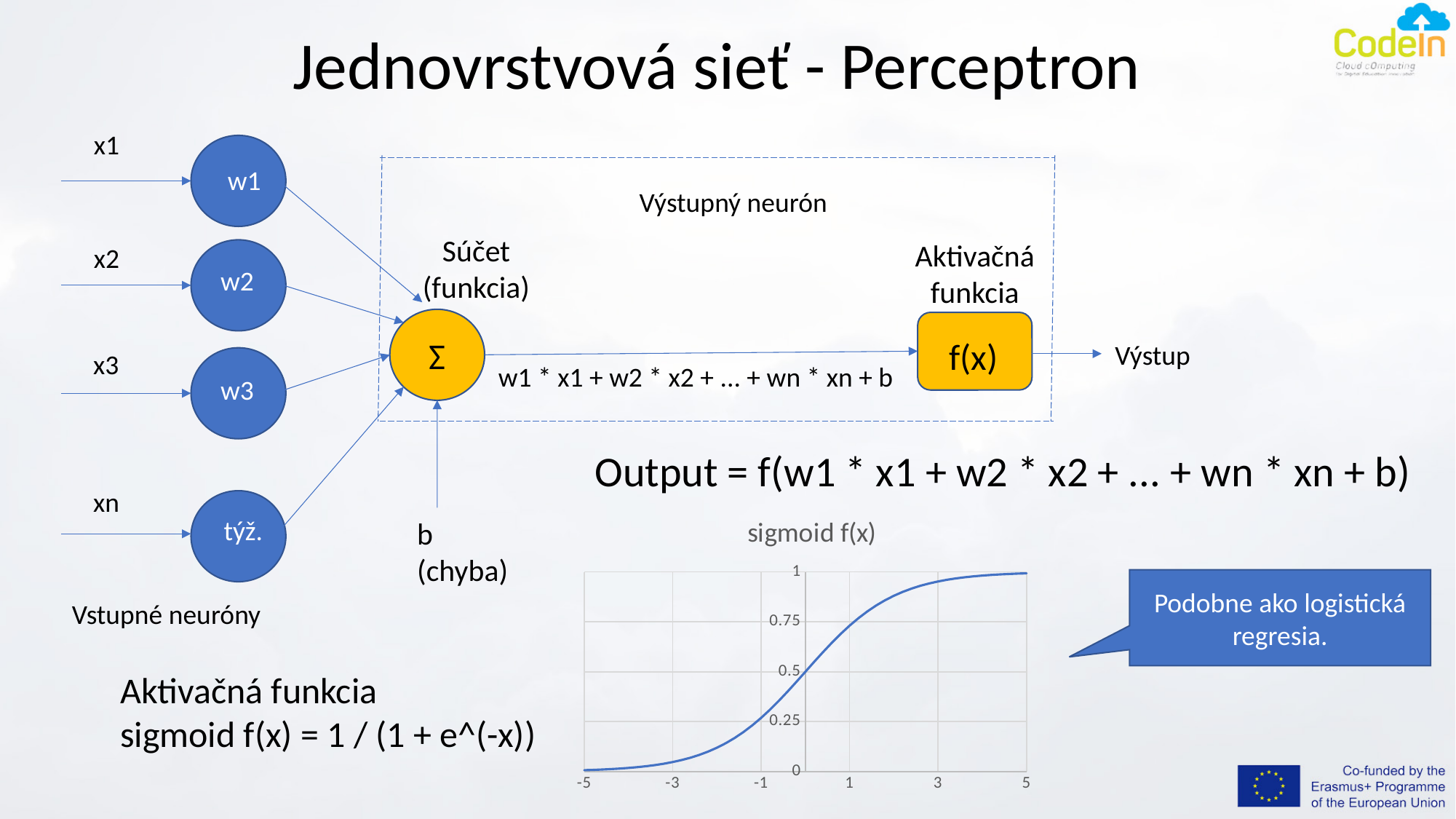

# Jednovrstvová sieť - Perceptron
x1

w1
Výstupný neurón
Súčet (funkcia)
Aktivačná funkcia
x2

w2
Σ

f(x)
Výstup
x3

w1 * x1 + w2 * x2 + ... + wn * xn + b
w3
Output = f(w1 * x1 + w2 * x2 + ... + wn * xn + b)
xn

### Chart: sigmoid f(x)

| Category | f |
|---|---|
týž.
b (chyba)
Podobne ako logistická regresia.
Vstupné neuróny
Aktivačná funkcia
sigmoid f(x) = 1 / (1 + e^(-x))